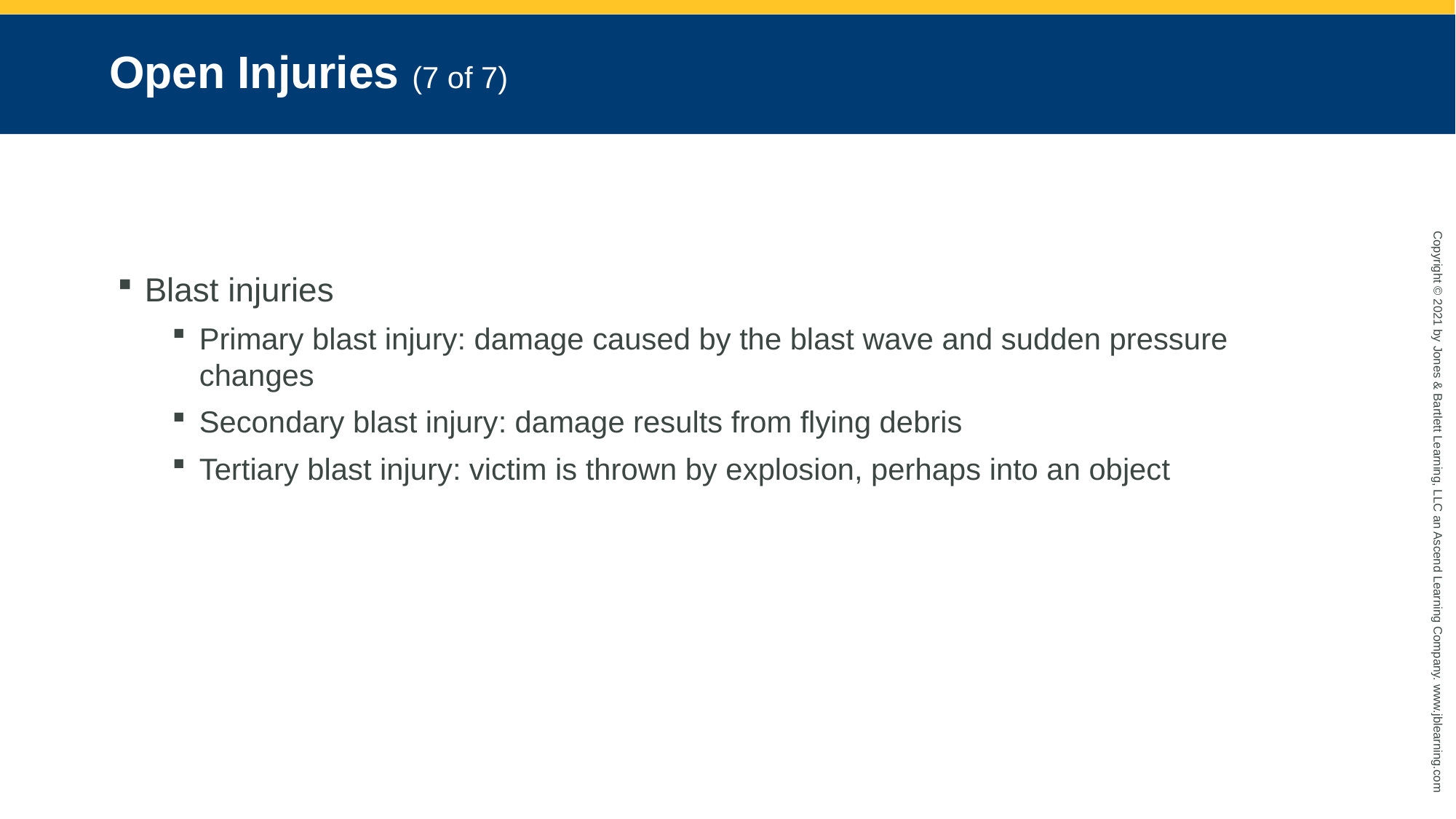

# Open Injuries (7 of 7)
Blast injuries
Primary blast injury: damage caused by the blast wave and sudden pressure changes
Secondary blast injury: damage results from flying debris
Tertiary blast injury: victim is thrown by explosion, perhaps into an object